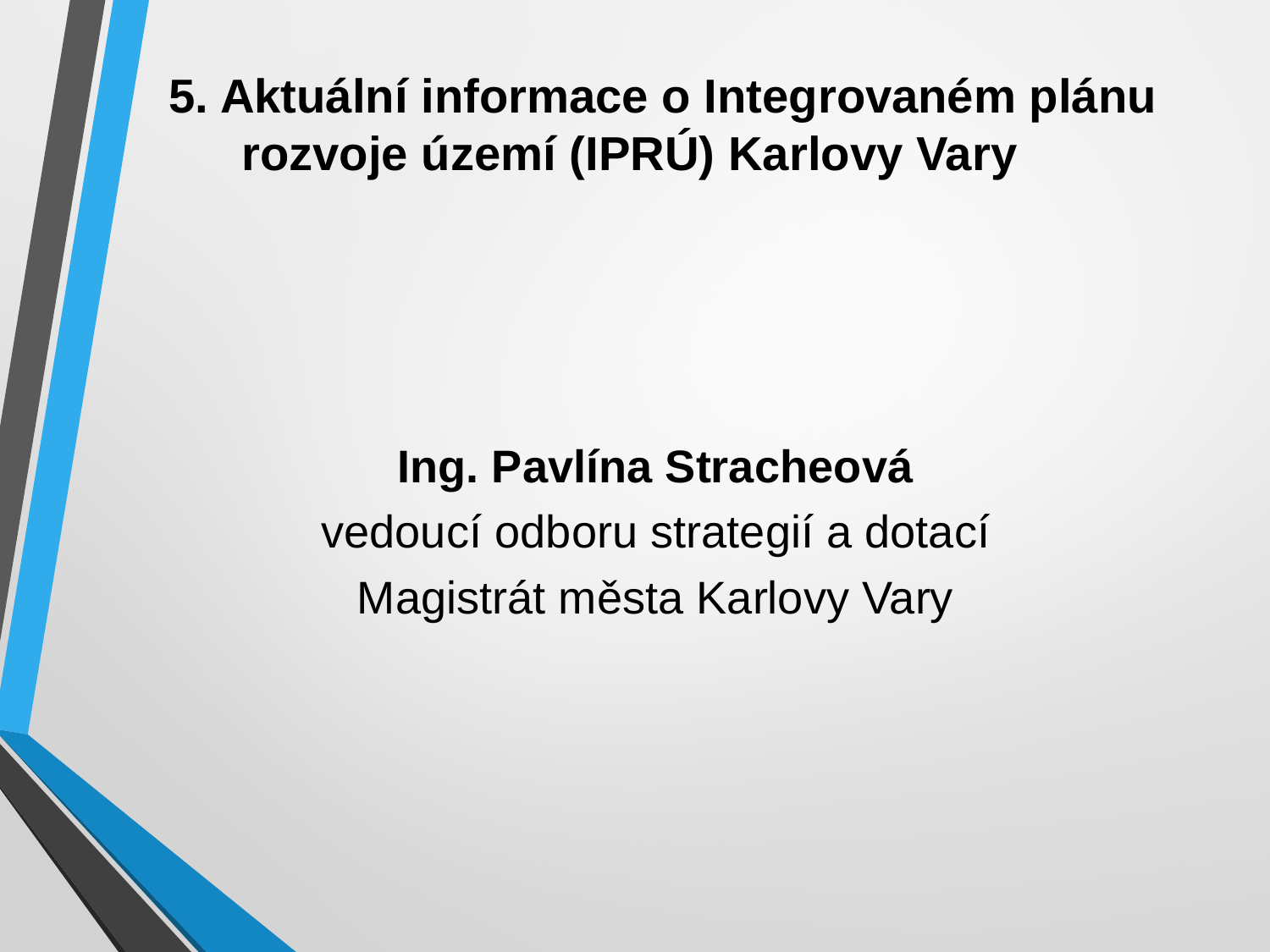

# 5. Aktuální informace o Integrovaném plánu rozvoje území (IPRÚ) Karlovy Vary

Ing. Pavlína Stracheová
vedoucí odboru strategií a dotací
Magistrát města Karlovy Vary